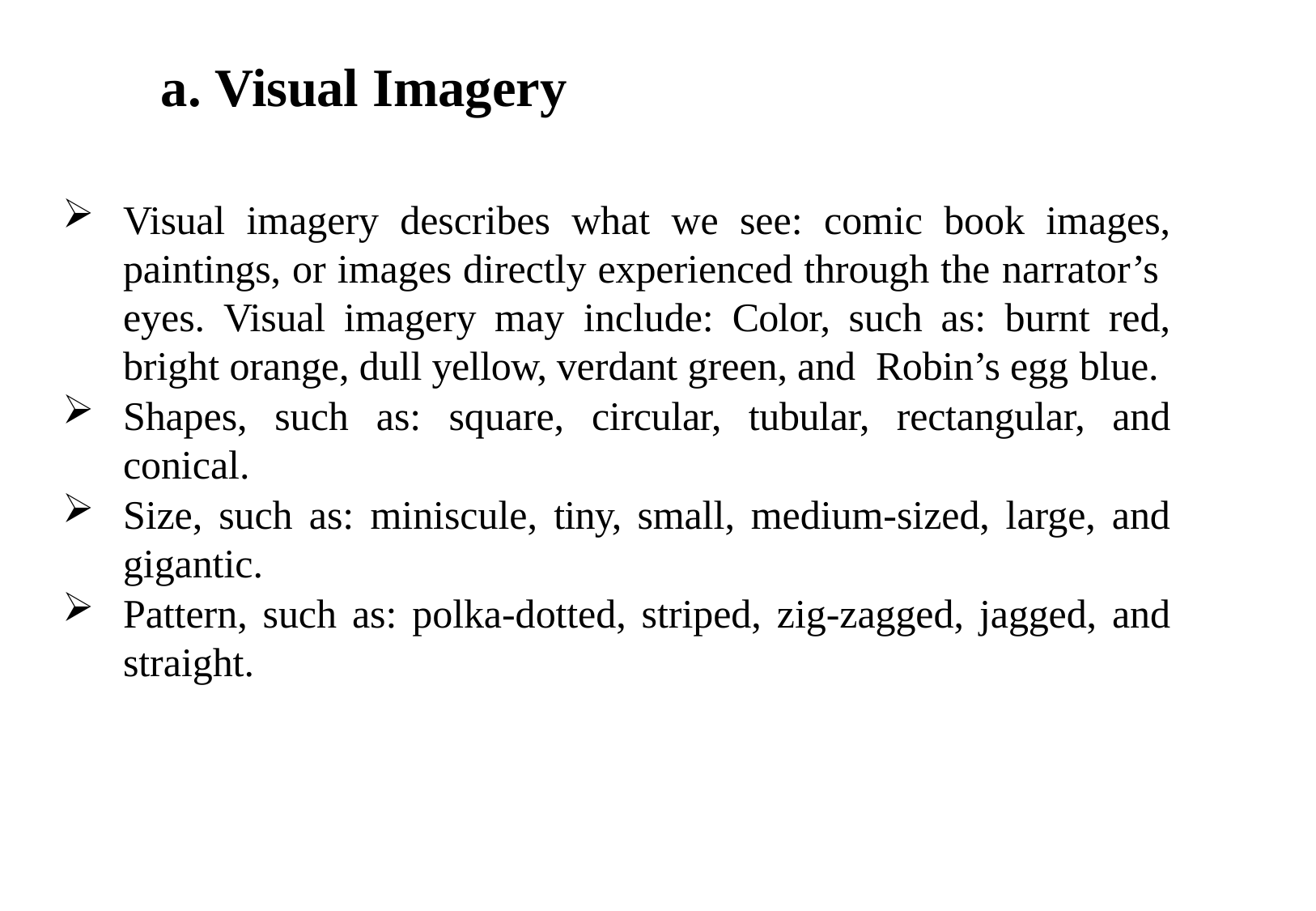

# a. Visual Imagery
Visual imagery describes what we see: comic book images, paintings, or images directly experienced through the narrator’s  eyes. Visual imagery may include: Color, such as: burnt red, bright orange, dull yellow, verdant green, and  Robin’s egg blue.
Shapes, such as: square, circular, tubular, rectangular, and conical.
Size, such as: miniscule, tiny, small, medium-sized, large, and gigantic.
Pattern, such as: polka-dotted, striped, zig-zagged, jagged, and straight.